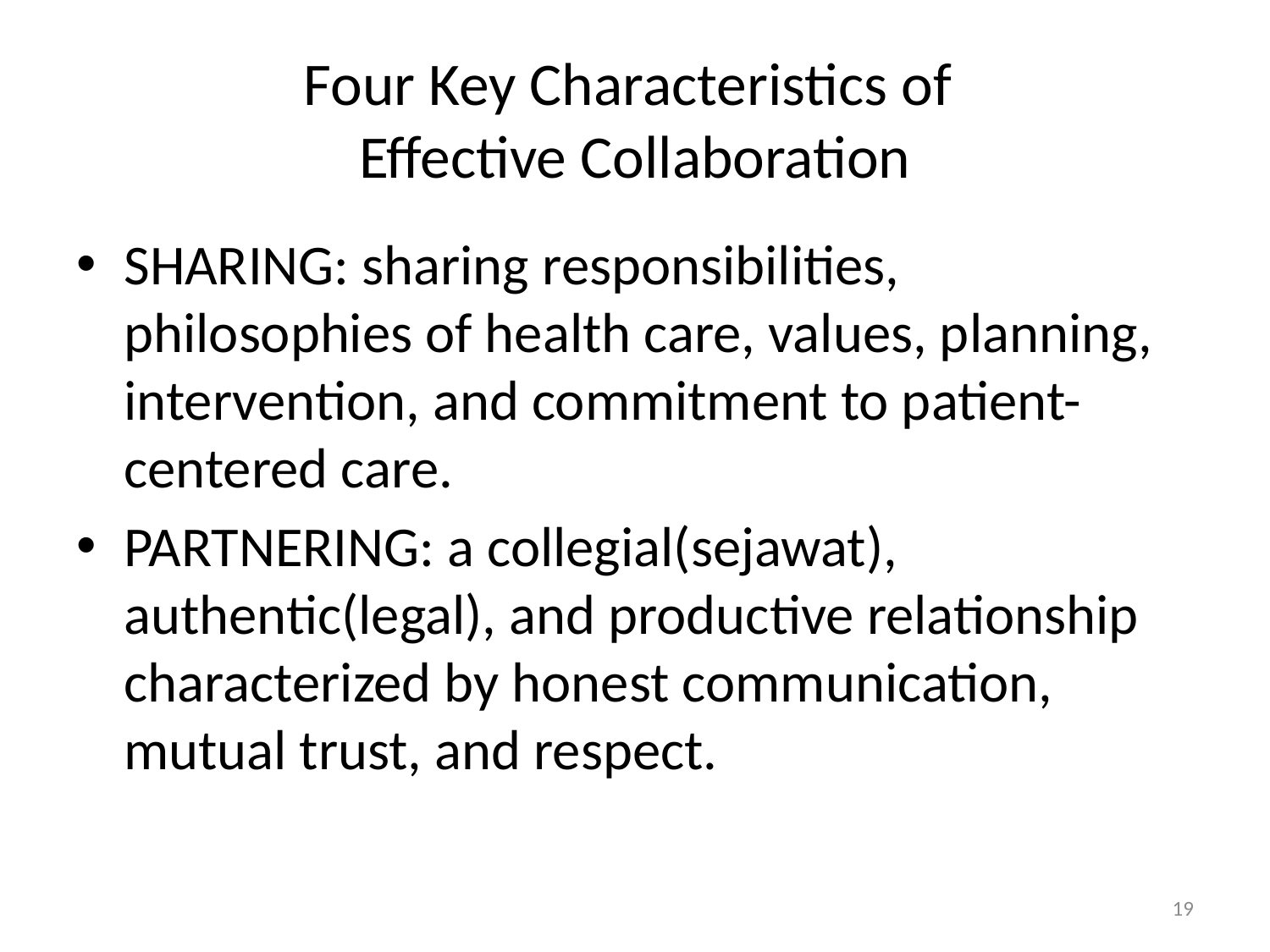

# Four Key Characteristics of Effective Collaboration
SHARING: sharing responsibilities, philosophies of health care, values, planning, intervention, and commitment to patient-centered care.
PARTNERING: a collegial(sejawat), authentic(legal), and productive relationship characterized by honest communication, mutual trust, and respect.
19